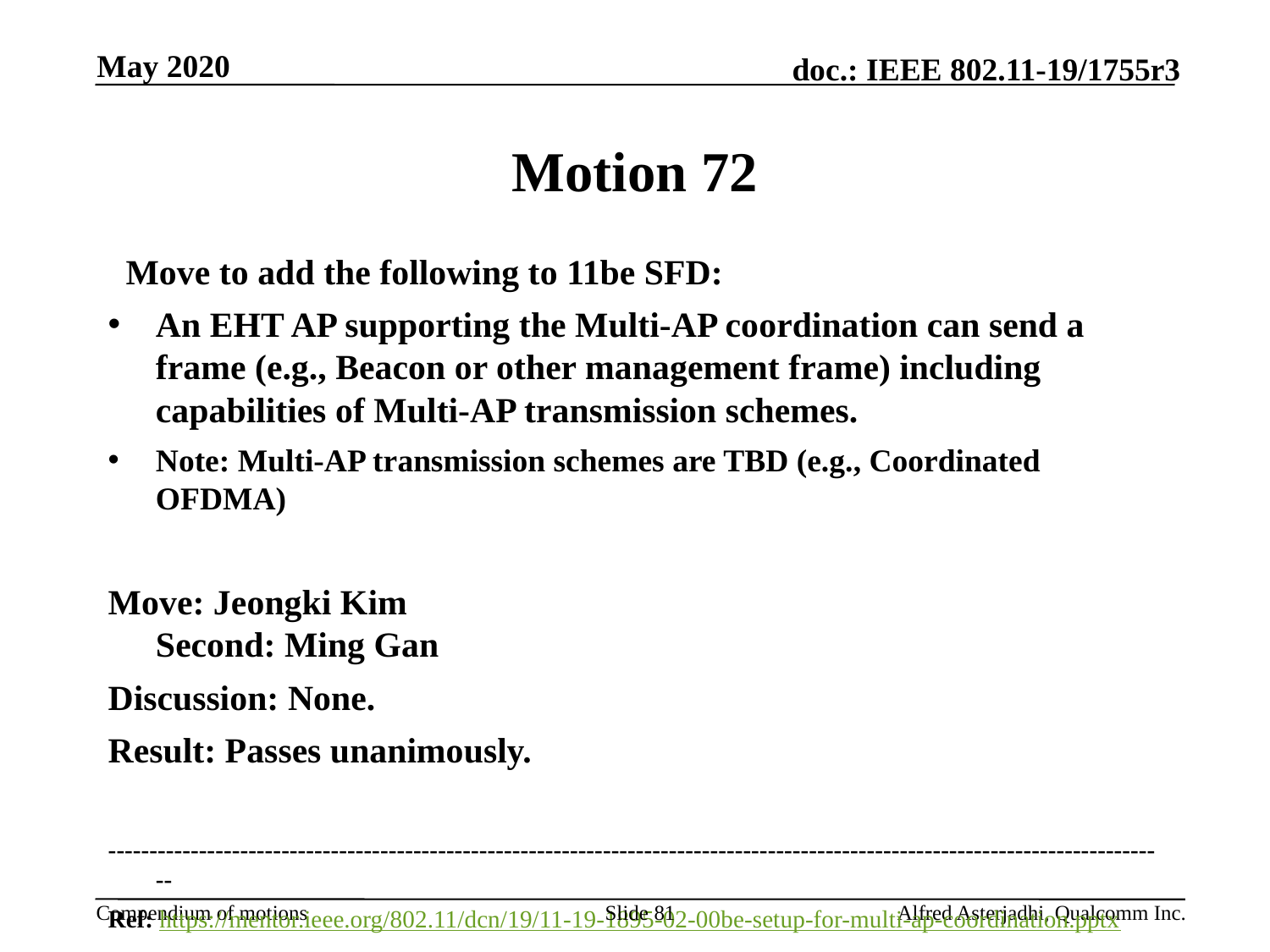

May 2020
# Motion 72
  Move to add the following to 11be SFD:
An EHT AP supporting the Multi-AP coordination can send a frame (e.g., Beacon or other management frame) including capabilities of Multi-AP transmission schemes.
Note: Multi-AP transmission schemes are TBD (e.g., Coordinated OFDMA)

Move: Jeongki Kim						Second: Ming Gan
Discussion: None.
Result: Passes unanimously.

---------------------------------------------------------------------------------------------------------------------------------
Ref: https://mentor.ieee.org/802.11/dcn/19/11-19-1895-02-00be-setup-for-multi-ap-coordination.pptx

Slide 81
Alfred Asterjadhi, Qualcomm Inc.